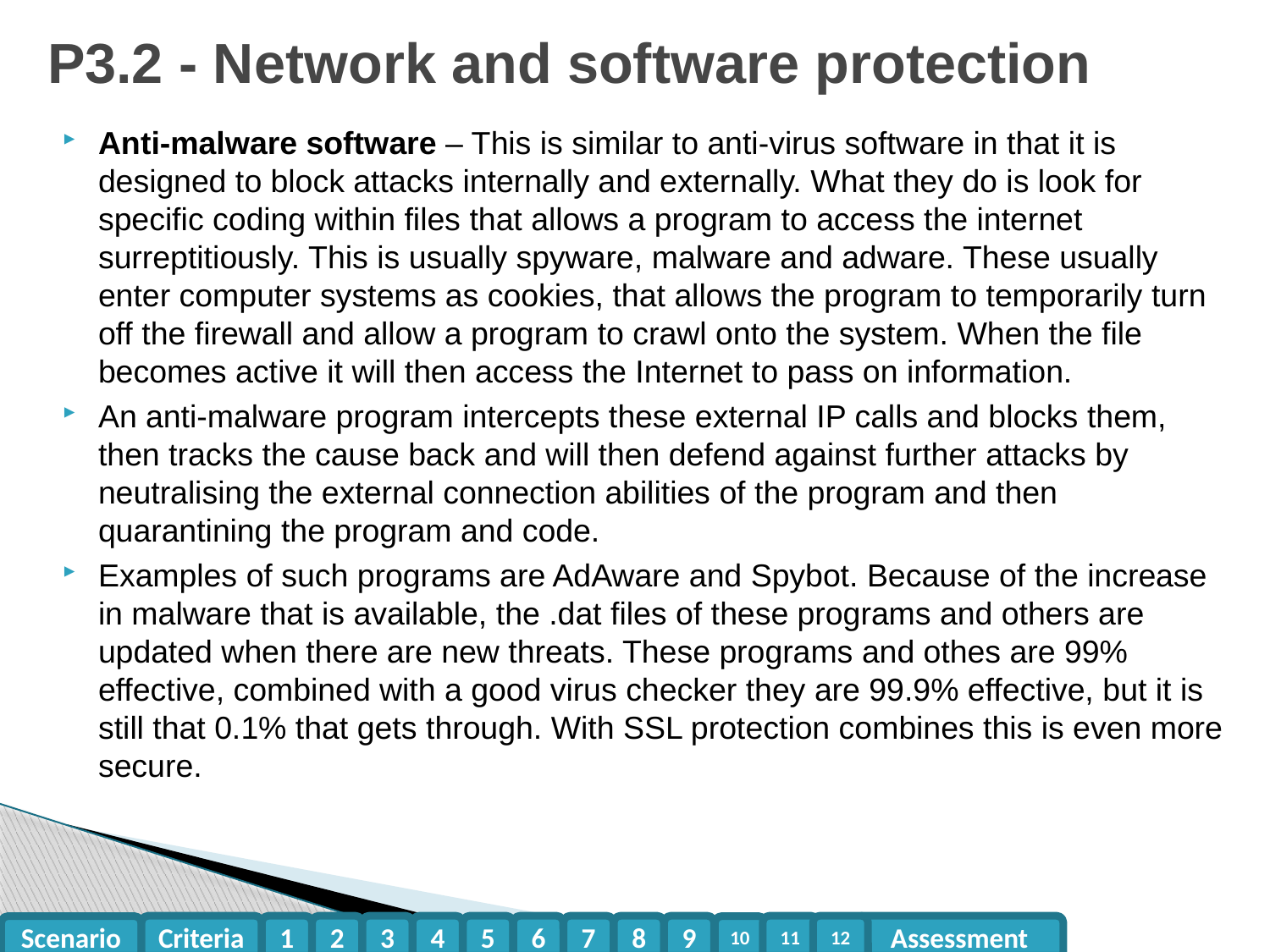

# P3.2 - Network and software protection
Anti-malware software – This is similar to anti-virus software in that it is designed to block attacks internally and externally. What they do is look for specific coding within files that allows a program to access the internet surreptitiously. This is usually spyware, malware and adware. These usually enter computer systems as cookies, that allows the program to temporarily turn off the firewall and allow a program to crawl onto the system. When the file becomes active it will then access the Internet to pass on information.
An anti-malware program intercepts these external IP calls and blocks them, then tracks the cause back and will then defend against further attacks by neutralising the external connection abilities of the program and then quarantining the program and code.
Examples of such programs are AdAware and Spybot. Because of the increase in malware that is available, the .dat files of these programs and others are updated when there are new threats. These programs and othes are 99% effective, combined with a good virus checker they are 99.9% effective, but it is still that 0.1% that gets through. With SSL protection combines this is even more secure.